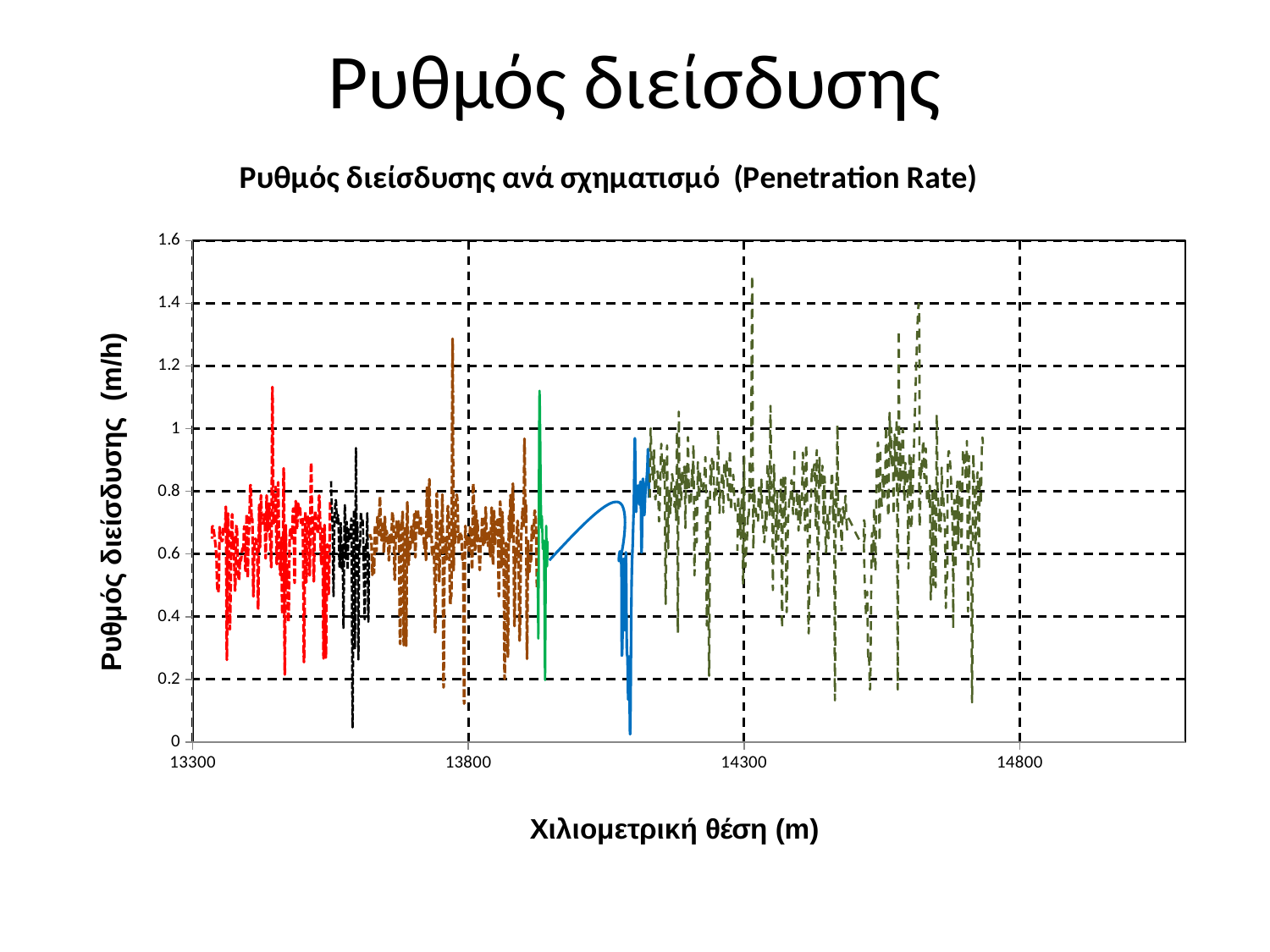

# Ρυθμός διείσδυσης

### Chart: Ρυθμός διείσδυσης ανά σχηματισμό  (Penetration Rate)

| Category |  |  |  |  |  |  |  |  |
|---|---|---|---|---|---|---|---|---|